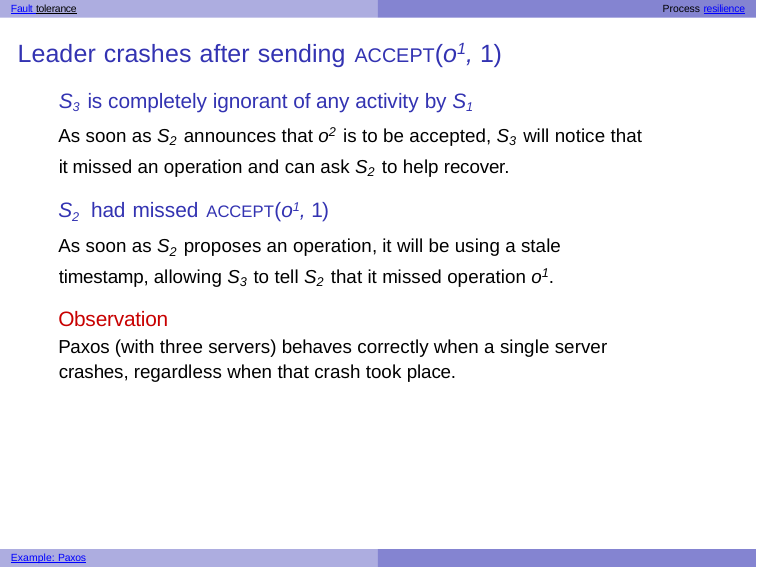

Fault tolerance	Process resilience
# Leader crashes after sending ACCEPT(o1, 1)
S3 is completely ignorant of any activity by S1
As soon as S2 announces that o2 is to be accepted, S3 will notice that it missed an operation and can ask S2 to help recover.
S2 had missed ACCEPT(o1, 1)
As soon as S2 proposes an operation, it will be using a stale timestamp, allowing S3 to tell S2 that it missed operation o1.
Observation
Paxos (with three servers) behaves correctly when a single server crashes, regardless when that crash took place.

Example: Paxos